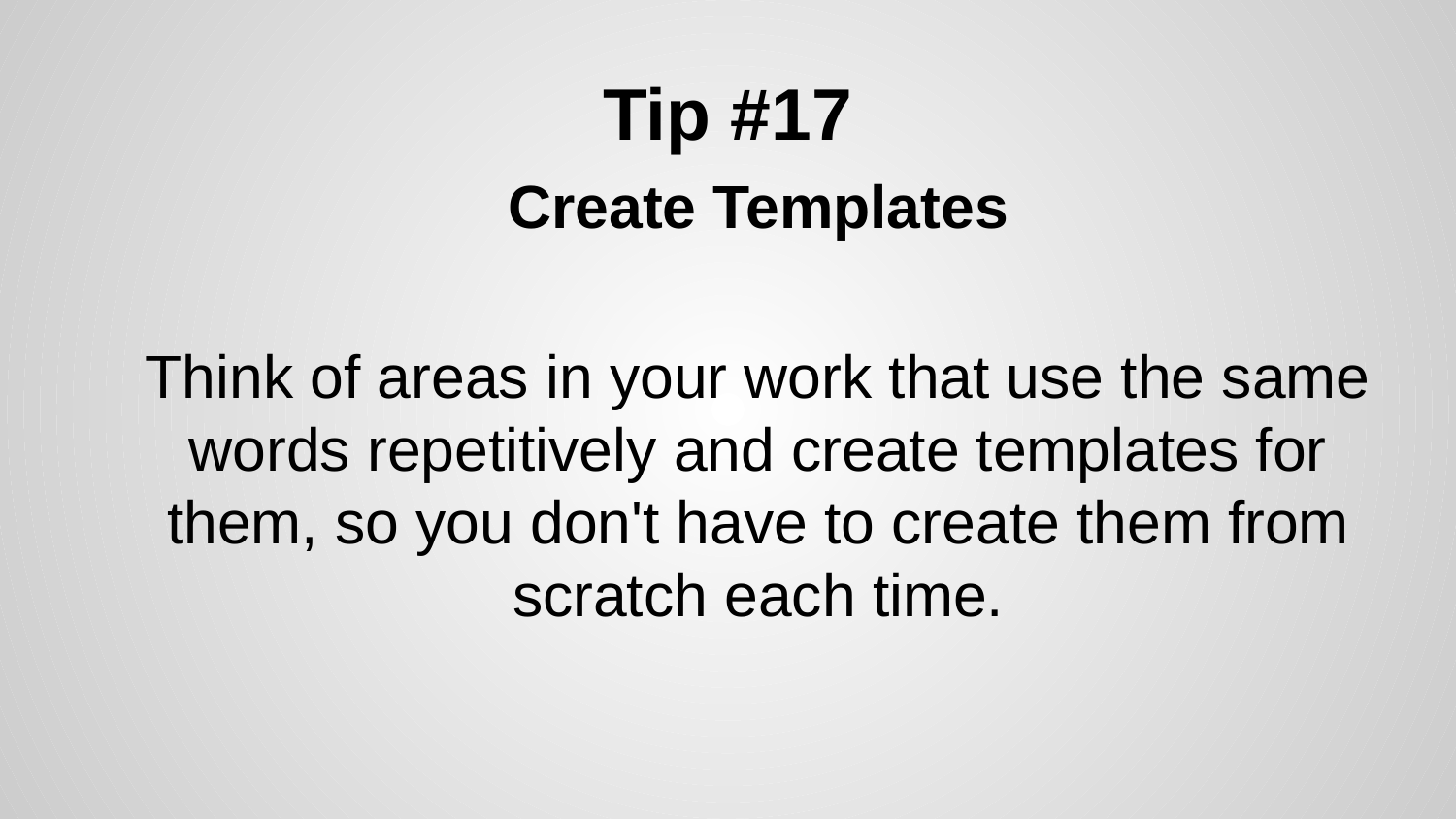

# Tip #17

Create Templates

Think of areas in your work that use the same words repetitively and create templates for them, so you don't have to create them from scratch each time.